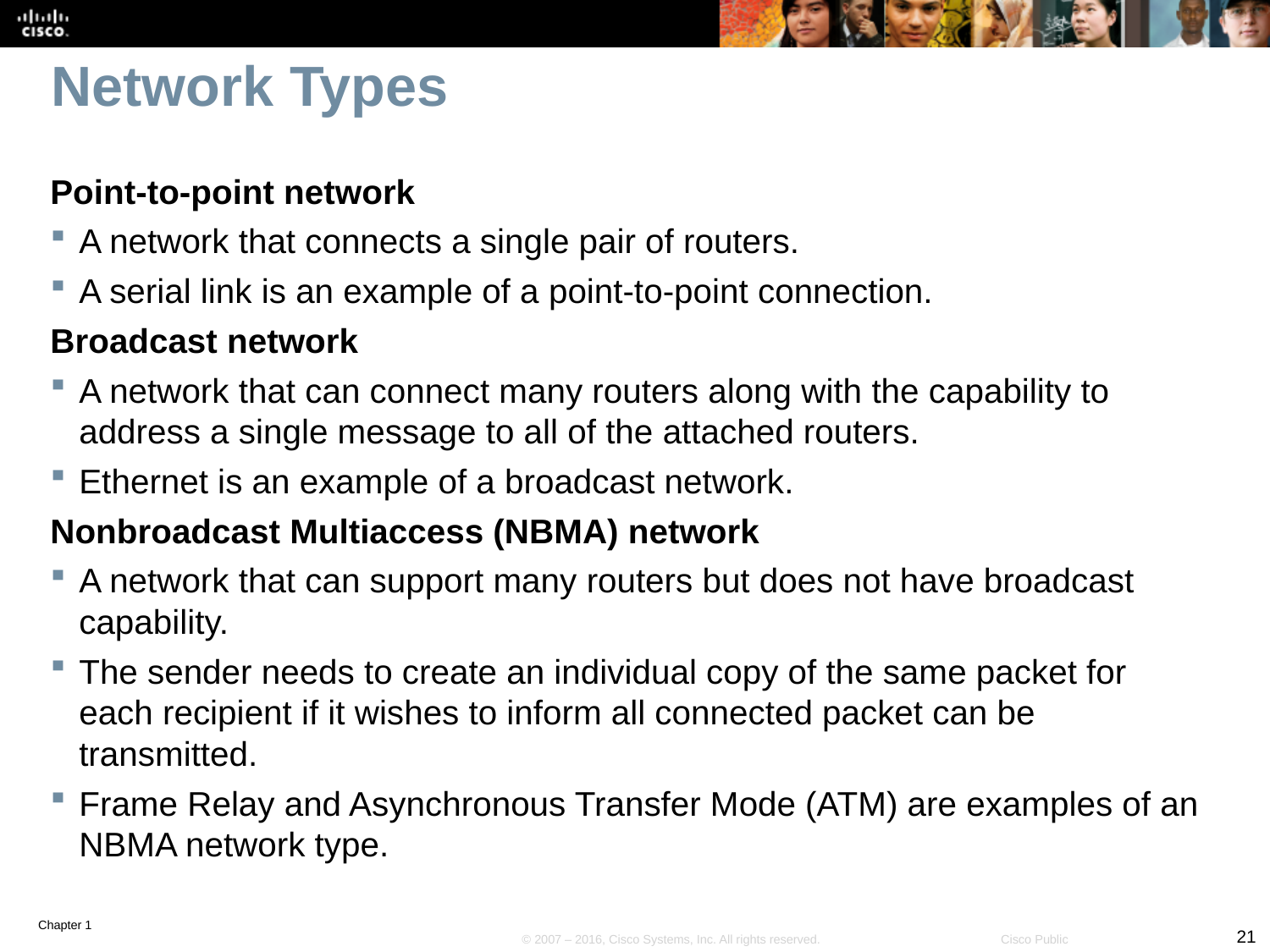

# Network Types
Point-to-point network
A network that connects a single pair of routers.
A serial link is an example of a point-to-point connection.
Broadcast network
A network that can connect many routers along with the capability to address a single message to all of the attached routers.
Ethernet is an example of a broadcast network.
Nonbroadcast Multiaccess (NBMA) network
A network that can support many routers but does not have broadcast capability.
The sender needs to create an individual copy of the same packet for each recipient if it wishes to inform all connected packet can be transmitted.
Frame Relay and Asynchronous Transfer Mode (ATM) are examples of an NBMA network type.